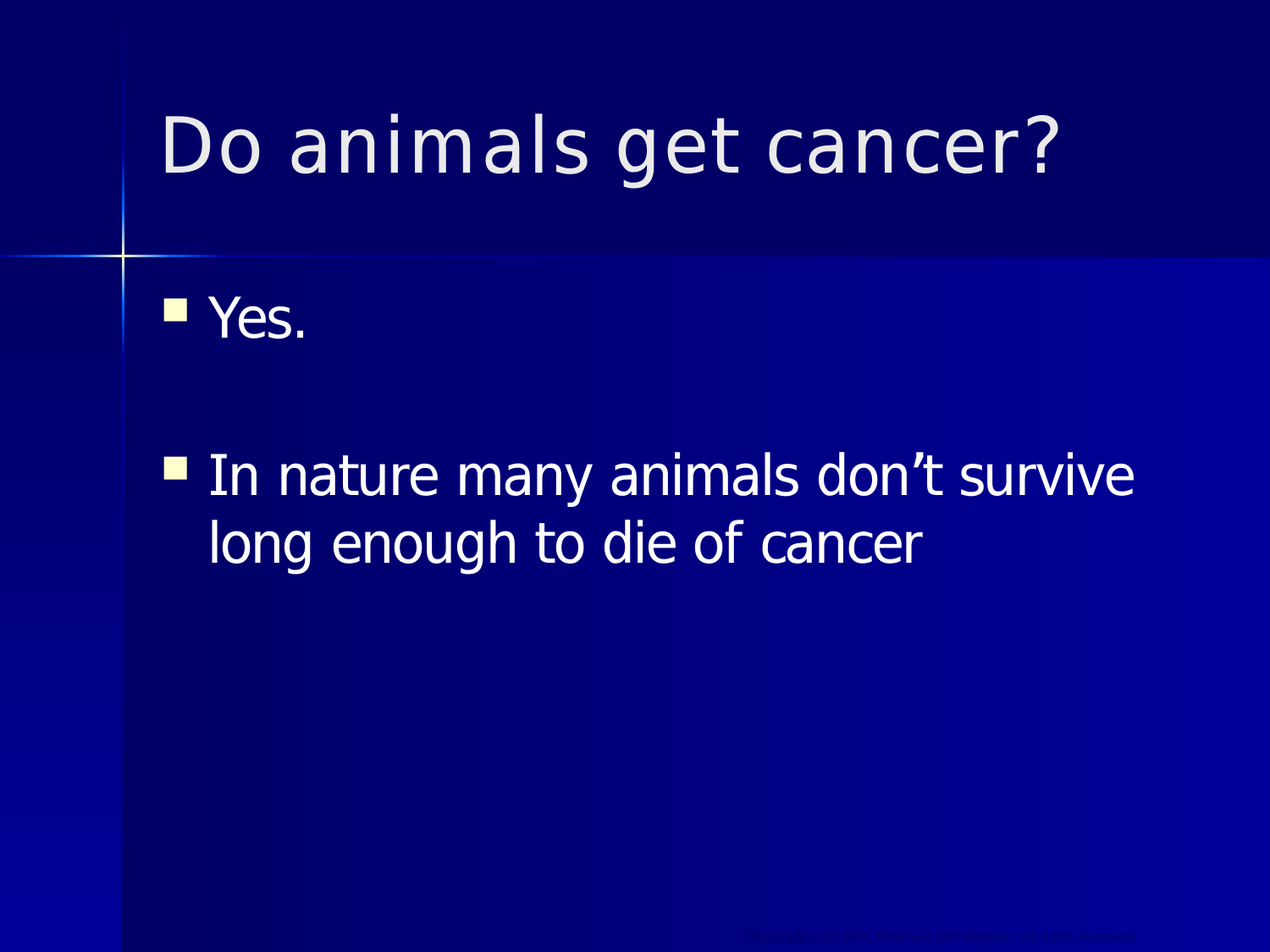

# Do animals get cancer?
Yes.

In nature many animals don’t survive long enough to die of cancer